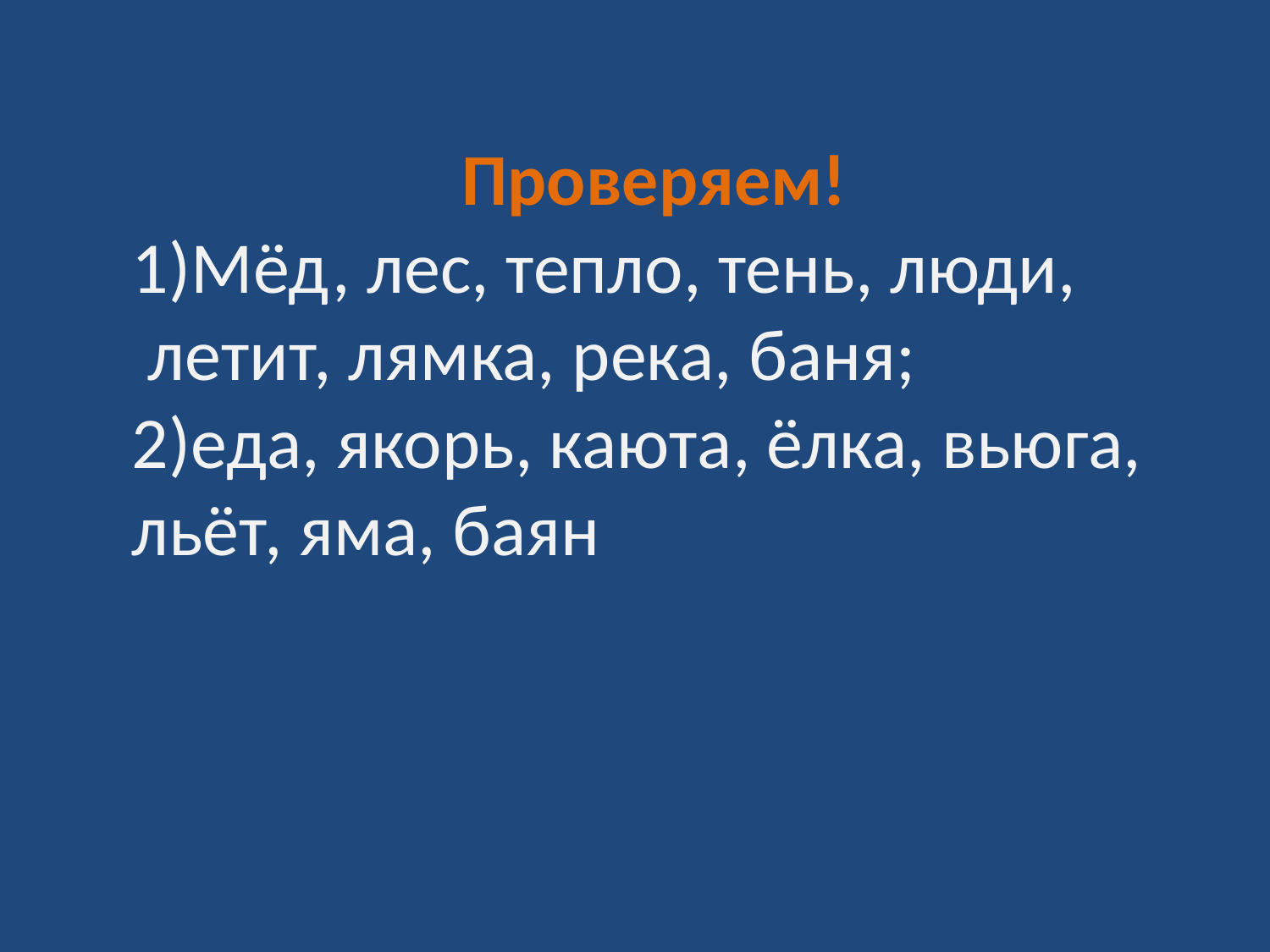

# Проверяем! 1)Мёд, лес, тепло, тень, люди, летит, лямка, река, баня; 2)еда, якорь, каюта, ёлка, вьюга, льёт, яма, баян